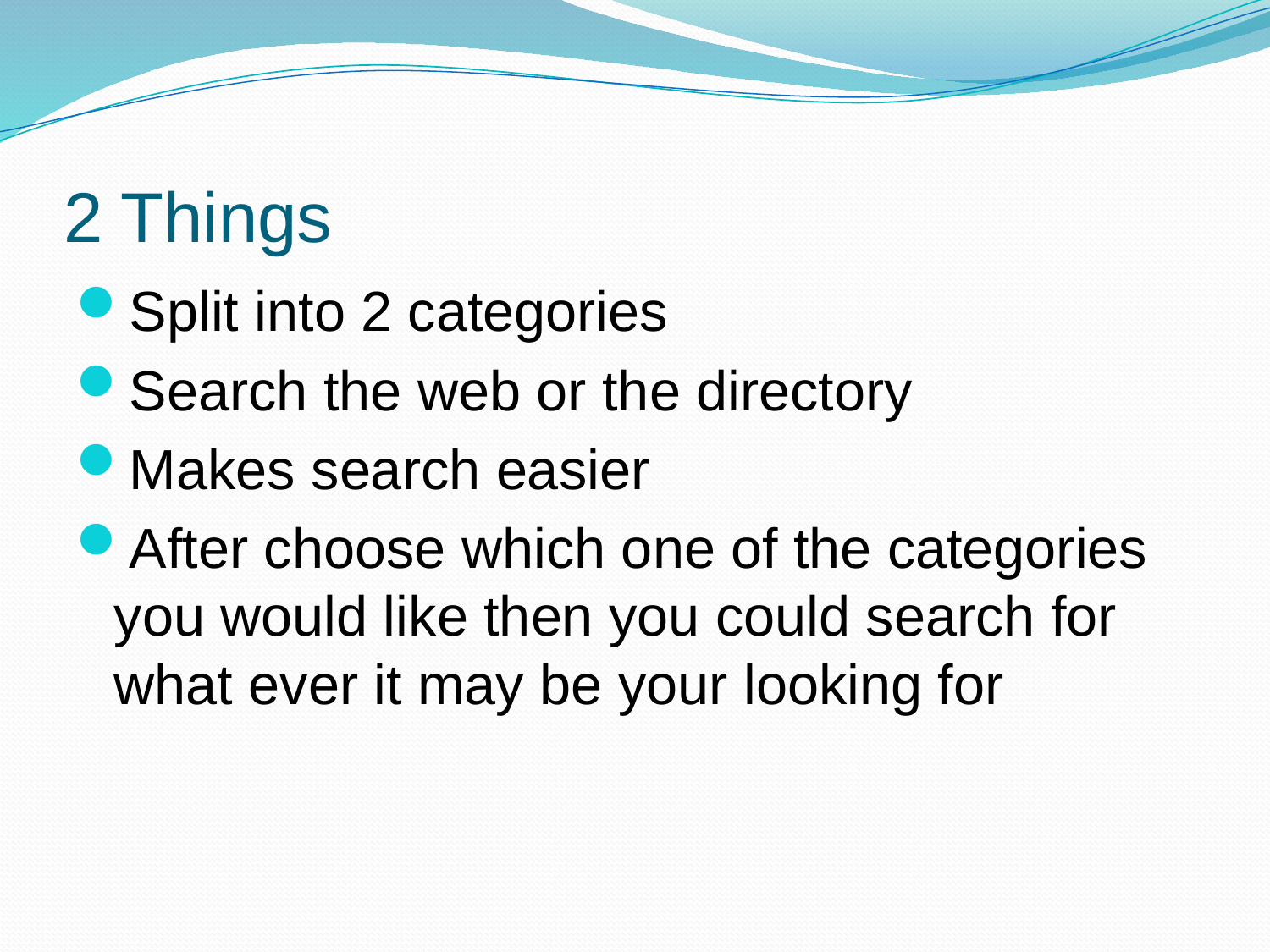

# 2 Things
Split into 2 categories
Search the web or the directory
Makes search easier
After choose which one of the categories you would like then you could search for what ever it may be your looking for